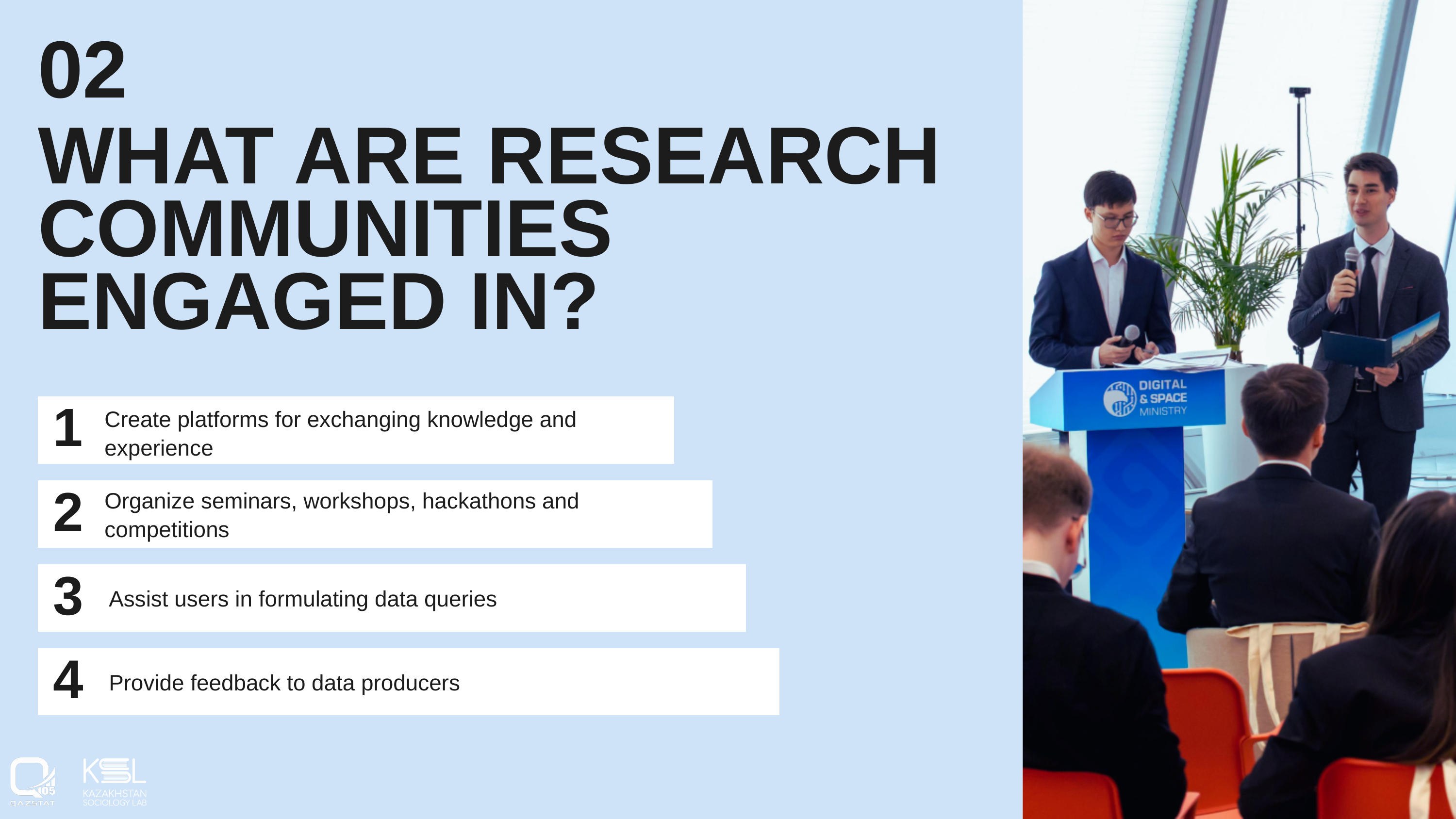

02
WHAT ARE RESEARCH COMMUNITIES ENGAGED IN?

Create platforms for exchanging knowledge and experience

1

Organize seminars, workshops, hackathons and competitions
2

3
Assist users in formulating data queries

4
Provide feedback to data producers